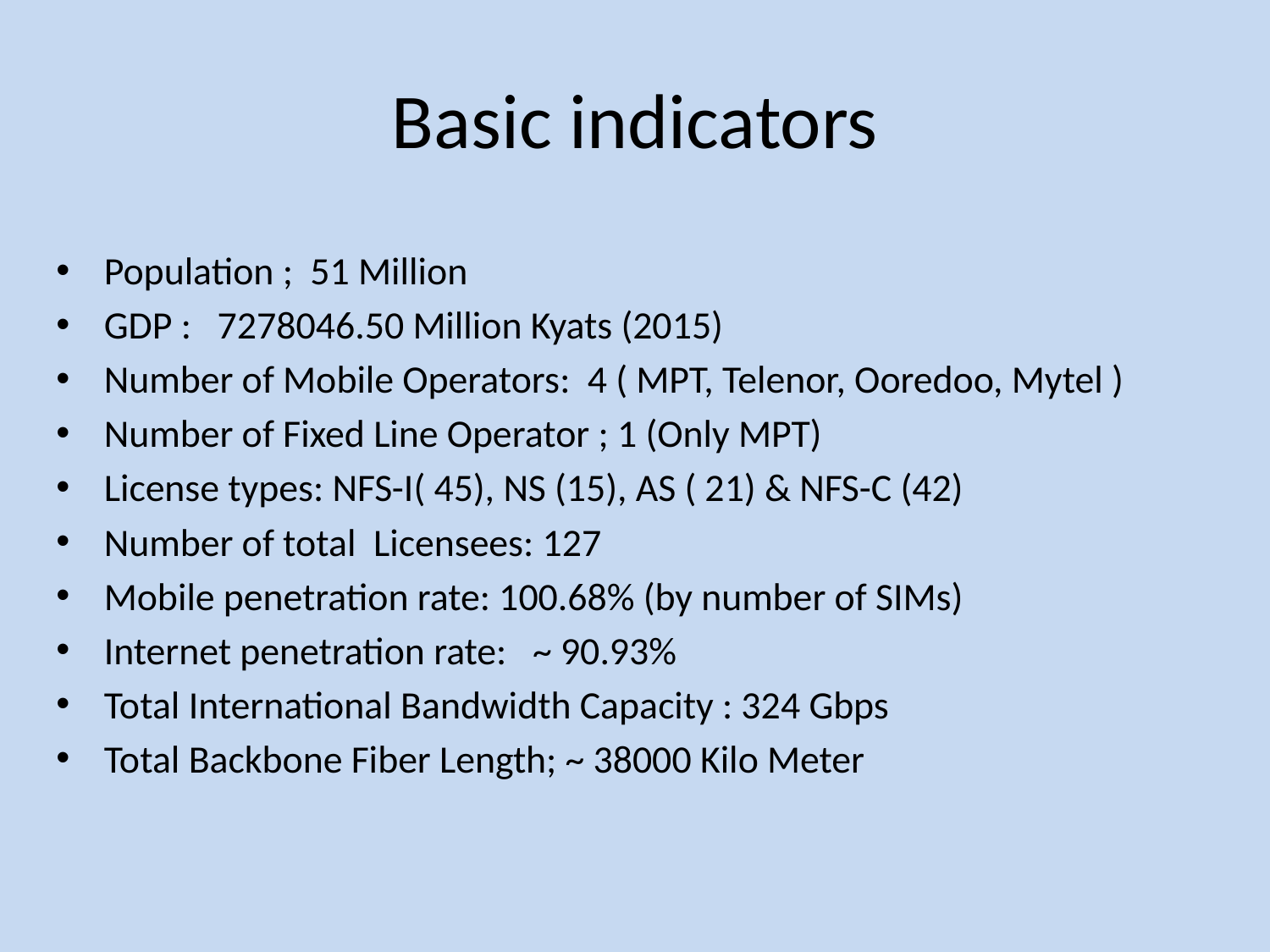

# Basic indicators
Population ;  51 Million
GDP :   7278046.50 Million Kyats (2015)
Number of Mobile Operators:  4 ( MPT, Telenor, Ooredoo, Mytel )
Number of Fixed Line Operator ; 1 (Only MPT)
License types: NFS-I( 45), NS (15), AS ( 21) & NFS-C (42)
Number of total  Licensees: 127
Mobile penetration rate: 100.68% (by number of SIMs)
Internet penetration rate:   ~ 90.93%
Total International Bandwidth Capacity : 324 Gbps
Total Backbone Fiber Length; ~ 38000 Kilo Meter